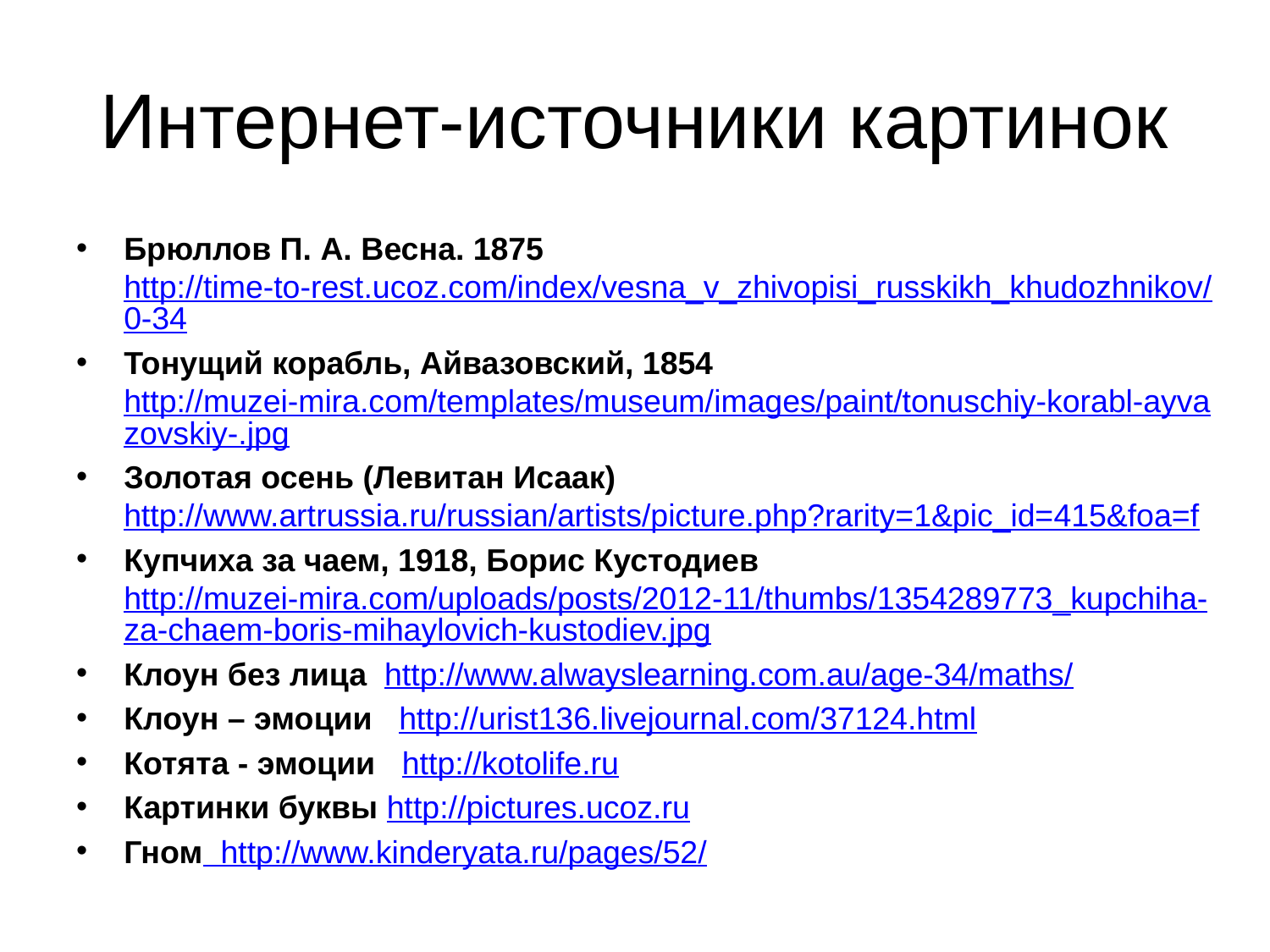

# Интернет-источники картинок
Брюллов П. А. Весна. 1875  http://time-to-rest.ucoz.com/index/vesna_v_zhivopisi_russkikh_khudozhnikov/0-34
Тонущий корабль, Айвазовский, 1854  http://muzei-mira.com/templates/museum/images/paint/tonuschiy-korabl-ayvazovskiy-.jpg
Золотая осень (Левитан Исаак) http://www.artrussia.ru/russian/artists/picture.php?rarity=1&pic_id=415&foa=f
Купчиха за чаем, 1918, Борис Кустодиев   http://muzei-mira.com/uploads/posts/2012-11/thumbs/1354289773_kupchiha-za-chaem-boris-mihaylovich-kustodiev.jpg
Клоун без лица  http://www.alwayslearning.com.au/age-34/maths/
Клоун – эмоции   http://urist136.livejournal.com/37124.html
Котята - эмоции   http://kotolife.ru
Картинки буквы http://pictures.ucoz.ru
Гном  http://www.kinderyata.ru/pages/52/